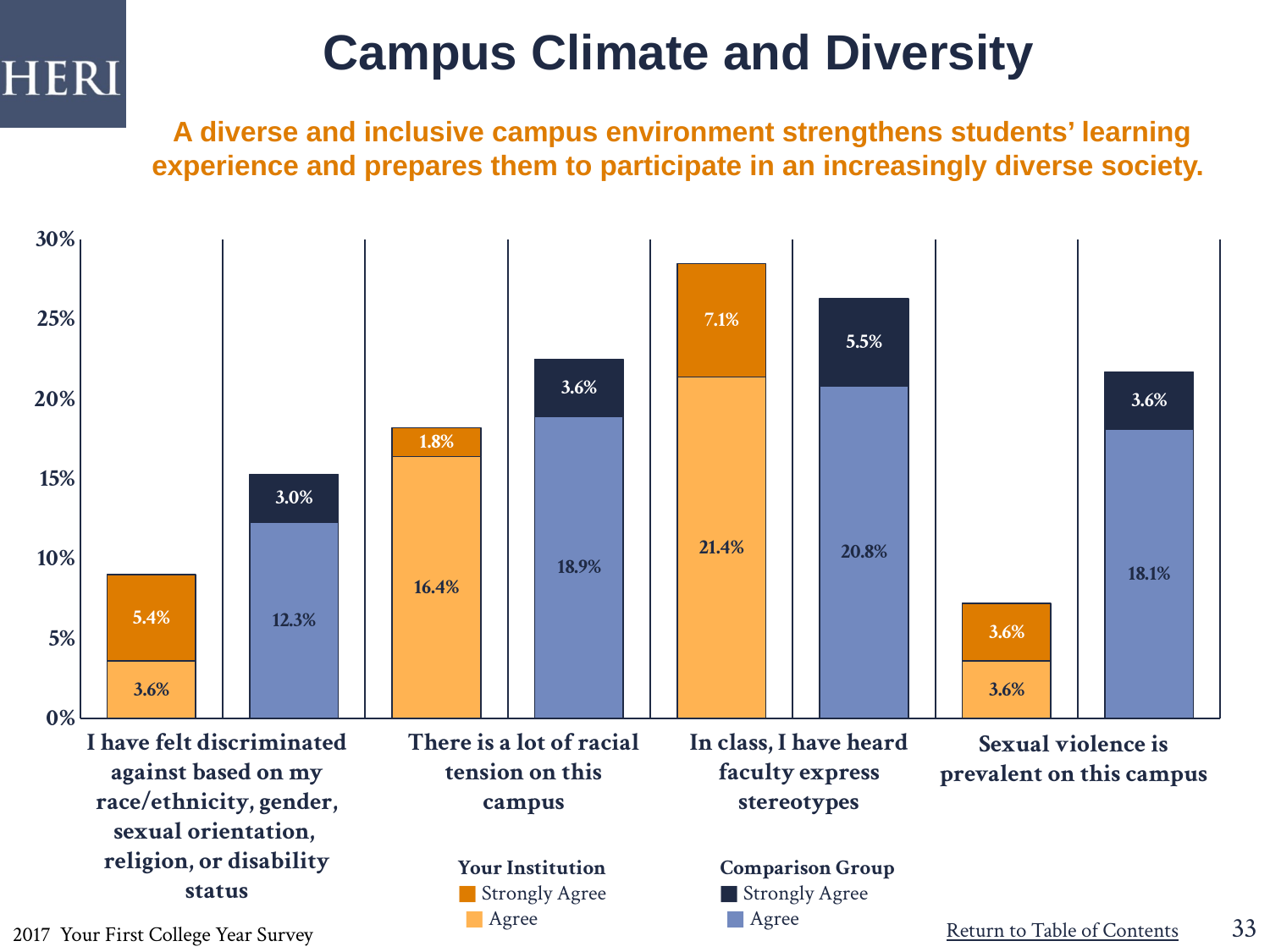

# Campus Climate and Diversity A diverse and inclusive campus environment strengthens students’ learning experience and prepares them to participate in an increasingly diverse society.

### Chart

| Category | Agree | Strongly Agree |
|---|---|---|
| Your Institution | 0.036 | 0.054 |
| Comparison Group | 0.123 | 0.03 |
| Your Institution | 0.164 | 0.018 |
| Comparison Group | 0.189 | 0.036 |
| Your Institution | 0.214 | 0.071 |
| Comparison Group | 0.208 | 0.055 |
| Your Institution | 0.036 | 0.036 |
| Comparison Group | 0.181 | 0.036 |
I have felt discriminated against based on my race/ethnicity, gender, sexual orientation,  religion, or disability status
There is a lot of racial tension on this campus
In class, I have heard faculty express stereotypes
Sexual violence is prevalent on this campus
Your Institution
■ Strongly Agree
■ Agree

Comparison Group
■ Strongly Agree
■ Agree

33
2017  Your First College Year Survey